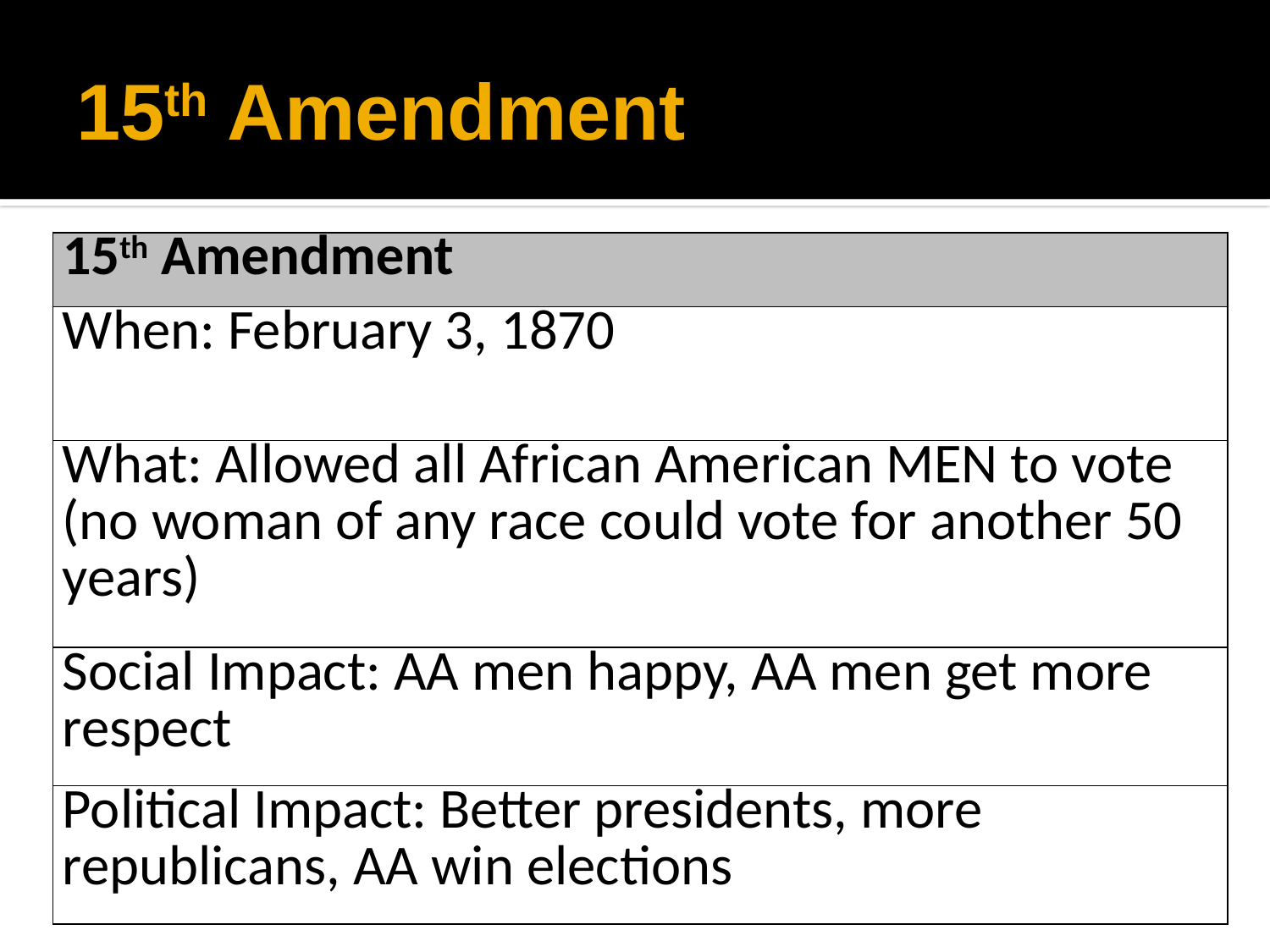

# 15th Amendment
| 15th Amendment |
| --- |
| When: February 3, 1870 |
| What: Allowed all African American MEN to vote (no woman of any race could vote for another 50 years) |
| Social Impact: AA men happy, AA men get more respect |
| Political Impact: Better presidents, more republicans, AA win elections |